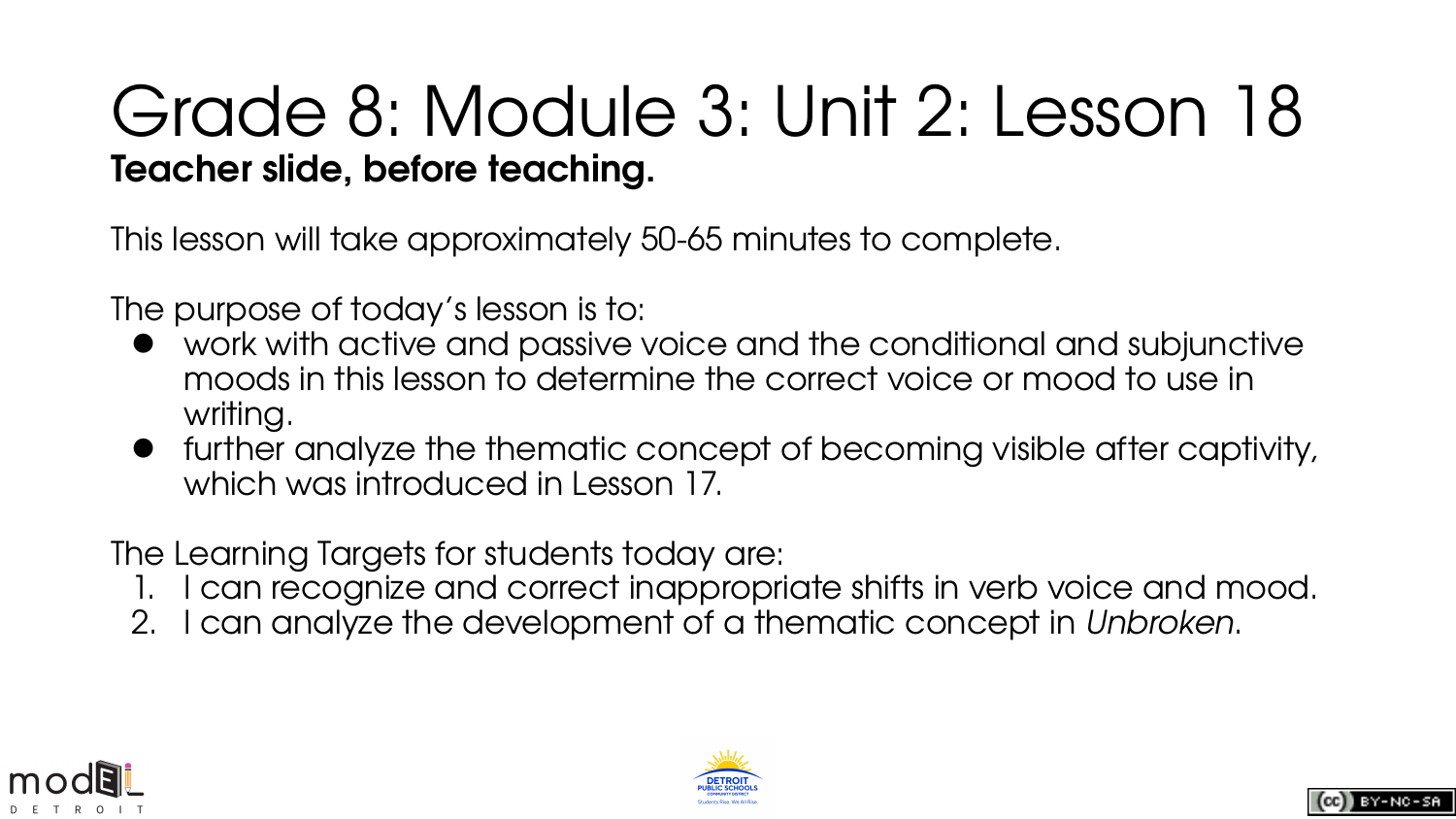

# Grade 8: Module 3: Unit 2: Lesson 18
Teacher slide, before teaching.

This lesson will take approximately 50-65 minutes to complete.

The purpose of today’s lesson is to:
work with active and passive voice and the conditional and subjunctive moods in this lesson to determine the correct voice or mood to use in writing.
further analyze the thematic concept of becoming visible after captivity, which was introduced in Lesson 17.
The Learning Targets for students today are:
I can recognize and correct inappropriate shifts in verb voice and mood.
I can analyze the development of a thematic concept in Unbroken.